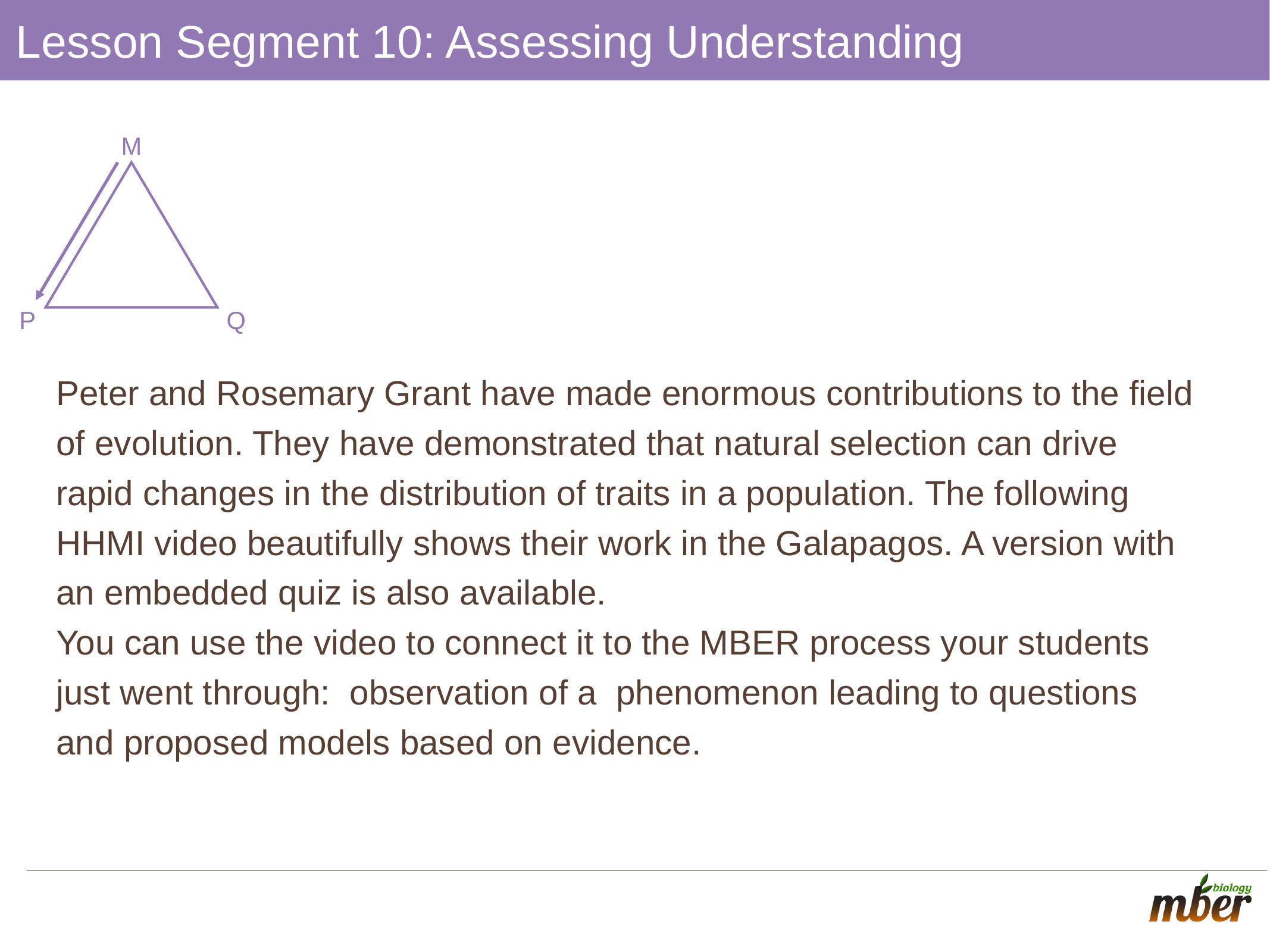

# Lesson Segment 10: Assessing Understanding
M

Q
P
Peter and Rosemary Grant have made enormous contributions to the field of evolution. They have demonstrated that natural selection can drive rapid changes in the distribution of traits in a population. The following HHMI video beautifully shows their work in the Galapagos. A version with an embedded quiz is also available.
You can use the video to connect it to the MBER process your students just went through:  observation of a  phenomenon leading to questions and proposed models based on evidence.